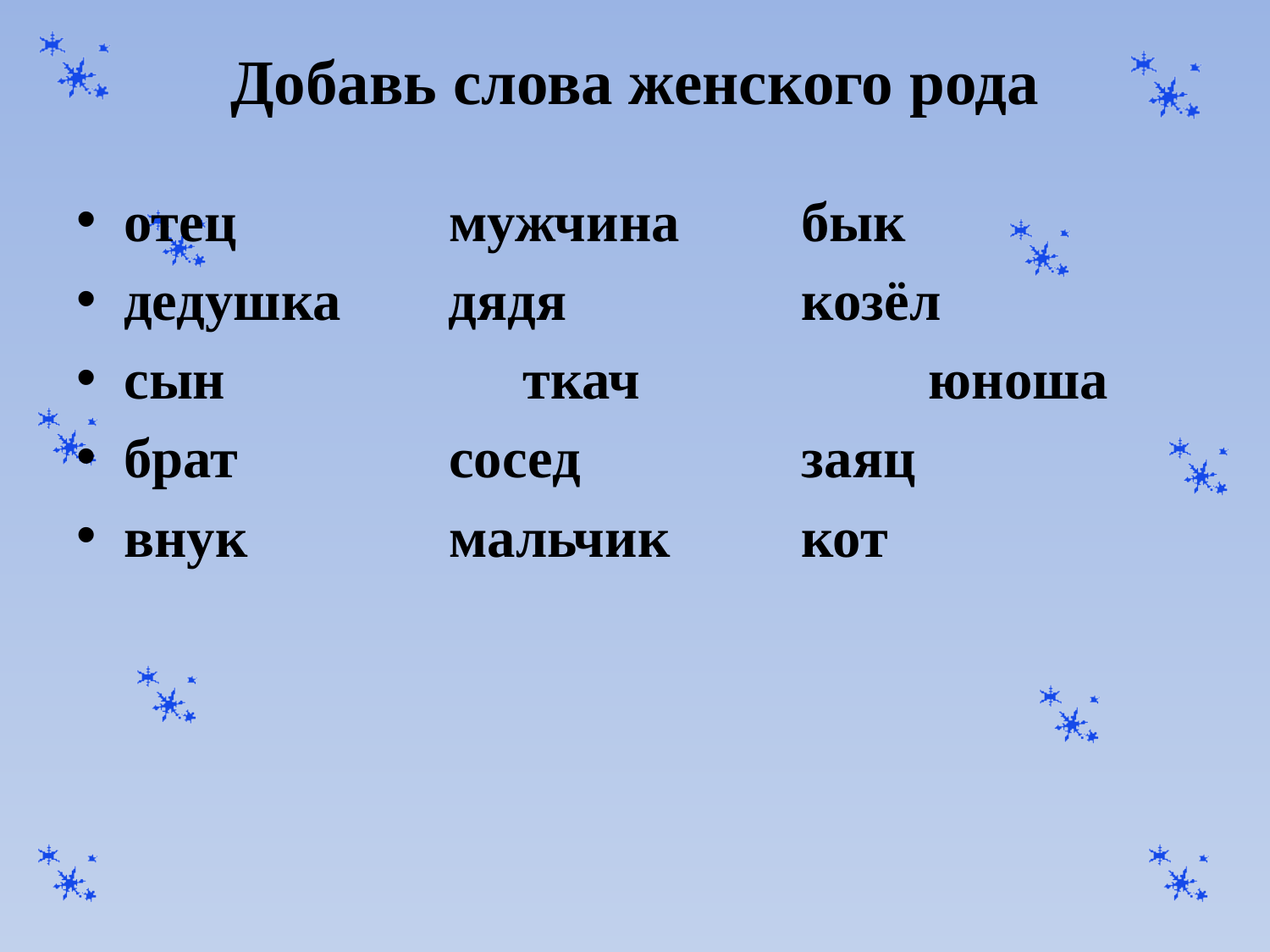

# Добавь слова женского рода
отец	              мужчина	   бык
дедушка	     дядя	            козёл
сын                     ткач	            юноша
брат	              сосед	            заяц
внук	              мальчик	   кот